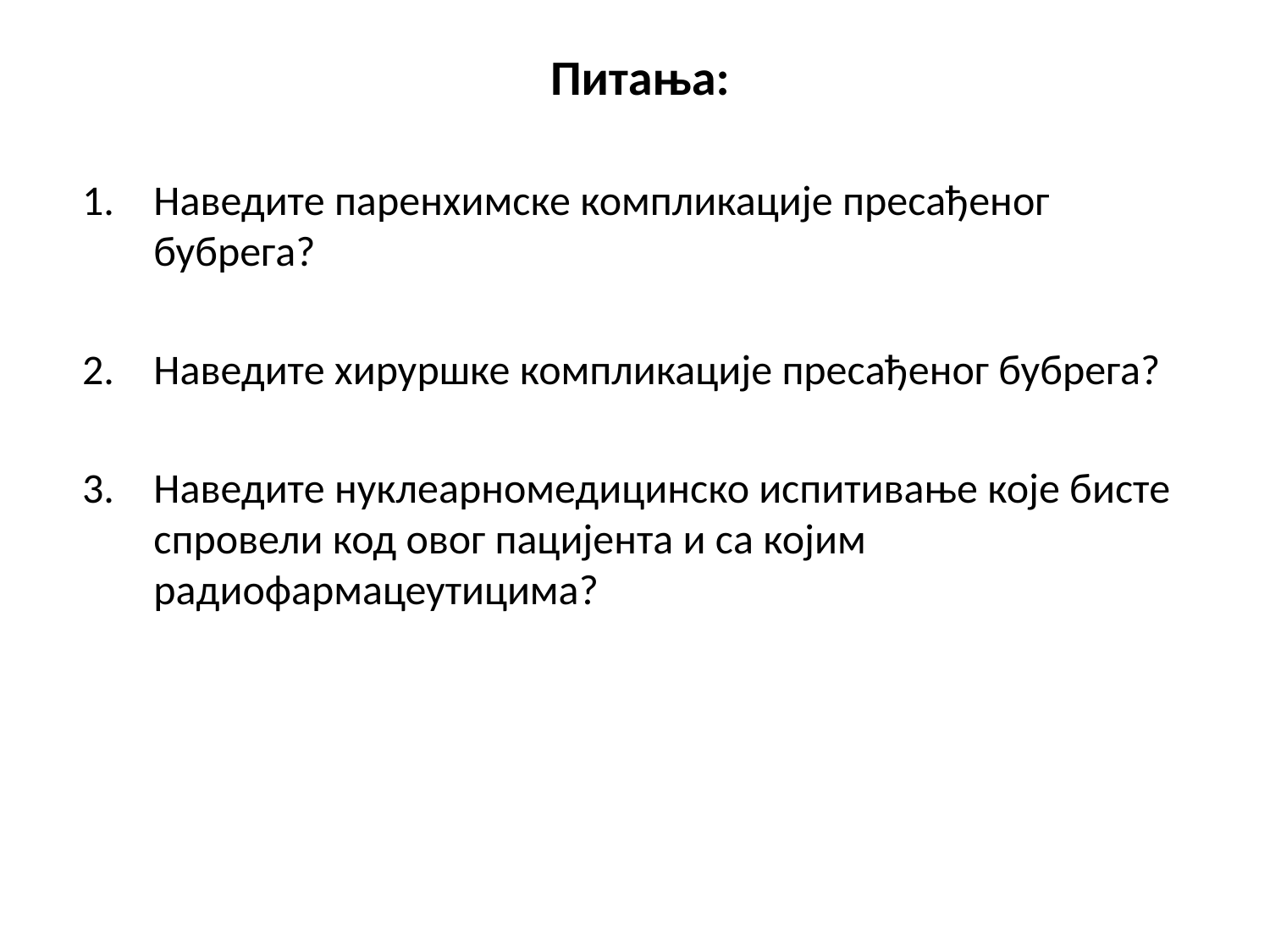

Питања:

Наведите паренхимске компликације пресађеног бубрега?

Наведите хируршке компликације пресађеног бубрега?

Наведите нуклеарномедицинско испитивање које бисте спровели код овог пацијента и са којим радиофармацеутицима?